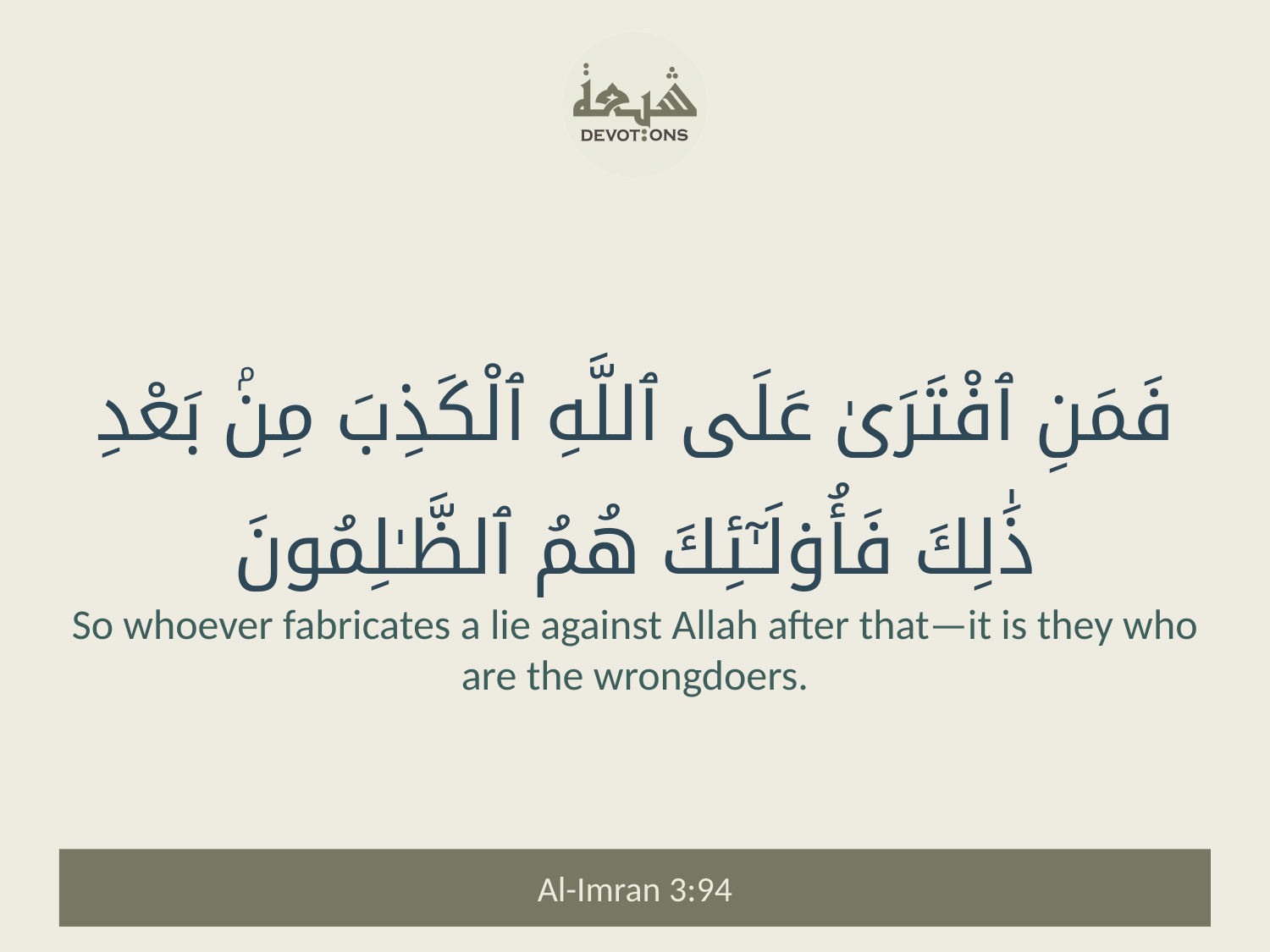

فَمَنِ ٱفْتَرَىٰ عَلَى ٱللَّهِ ٱلْكَذِبَ مِنۢ بَعْدِ ذَٰلِكَ فَأُو۟لَـٰٓئِكَ هُمُ ٱلظَّـٰلِمُونَ
So whoever fabricates a lie against Allah after that—it is they who are the wrongdoers.
Al-Imran 3:94